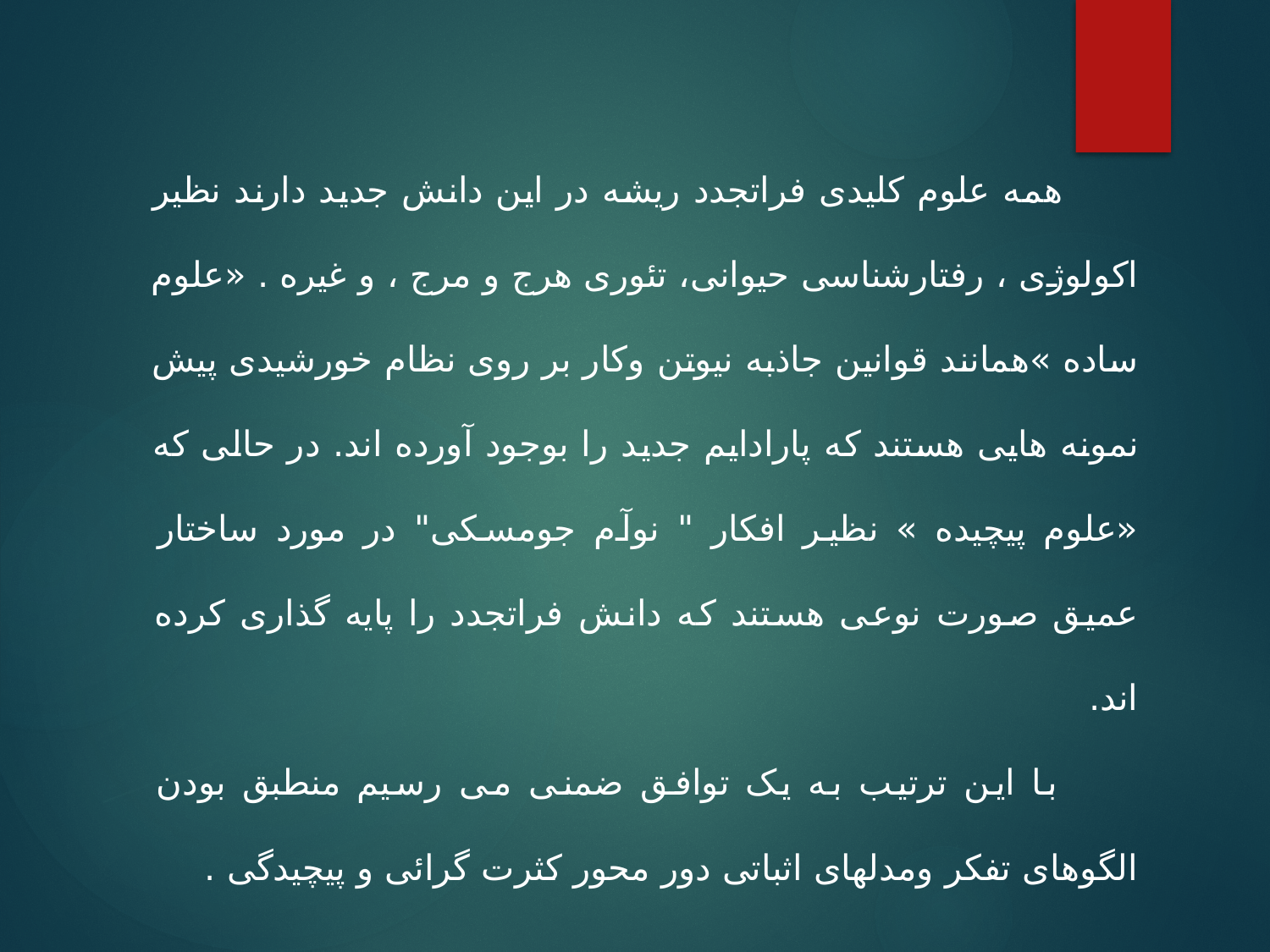

همه علوم کلیدی فراتجدد ریشه در این دانش جدید دارند نظیر اکولوژی ، رفتارشناسی حیوانی، تئوری هرج و مرج ، و غیره . «علوم ساده »همانند قوانین جاذبه نیوتن وکار بر روی نظام خورشیدی پیش نمونه هایی هستند که پارادایم جدید را بوجود آورده اند. در حالی که «علوم پیچیده » نظیر افکار " نوآم جومسکی" در مورد ساختار عمیق صورت نوعی هستند که دانش فراتجدد را پایه گذاری کرده اند.
     با این ترتیب به یک توافق ضمنی می رسیم منطبق بودن الگوهای تفکر ومدلهای اثباتی دور محور کثرت گرائی و پیچیدگی .